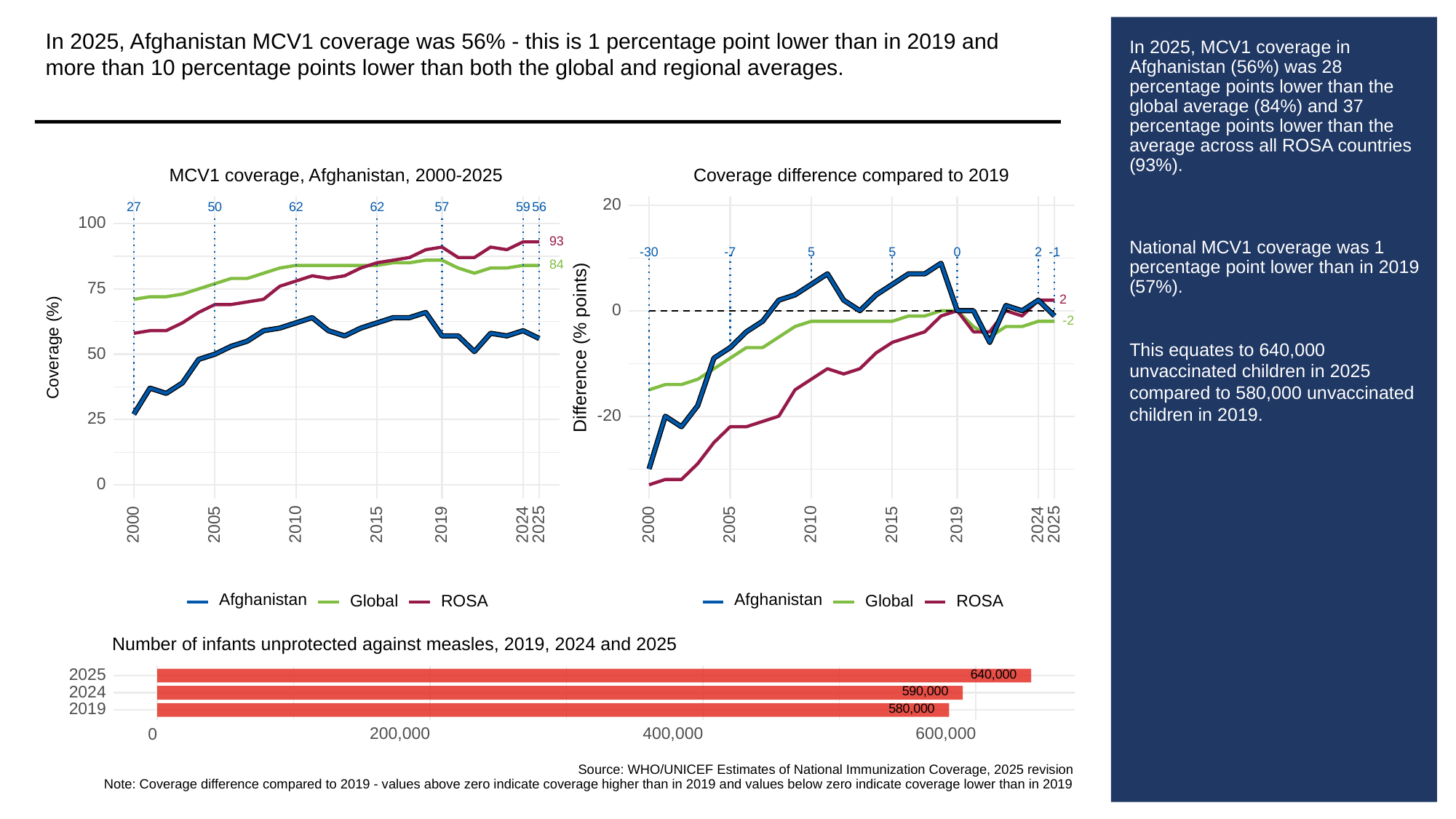

In 2025, Afghanistan MCV1 coverage was 56% - this is 1 percentage point lower than in 2019 and more than 10 percentage points lower than both the global and regional averages.
# In 2025, MCV1 coverage in Afghanistan (56%) was 28 percentage points lower than the global average (84%) and 37 percentage points lower than the average across all ROSA countries (93%).

National MCV1 coverage was 1 percentage point lower than in 2019 (57%).

This equates to 640,000 unvaccinated children in 2025 compared to 580,000 unvaccinated children in 2019.

MCV1 coverage, Afghanistan, 2000-2025
Coverage difference compared to 2019

20
50
62
62
59
56
27
57

100

93

-30
0
2
-1
5
5
-7

84

75

2

0

-2

Difference (% points)
Coverage (%)
50

-20
25

0

2000
2005
2010
2015
2019
2024
2025
2000
2005
2010
2015
2019
2024
2025
Afghanistan
Afghanistan
ROSA
ROSA
Global
Global

Number of infants unprotected against measles, 2019, 2024 and 2025

640,000
2025

590,000
2024

580,000
2019

200,000
400,000
600,000
0
Source: WHO/UNICEF Estimates of National Immunization Coverage, 2025 revision
Note: Coverage difference compared to 2019 - values above zero indicate coverage higher than in 2019 and values below zero indicate coverage lower than in 2019